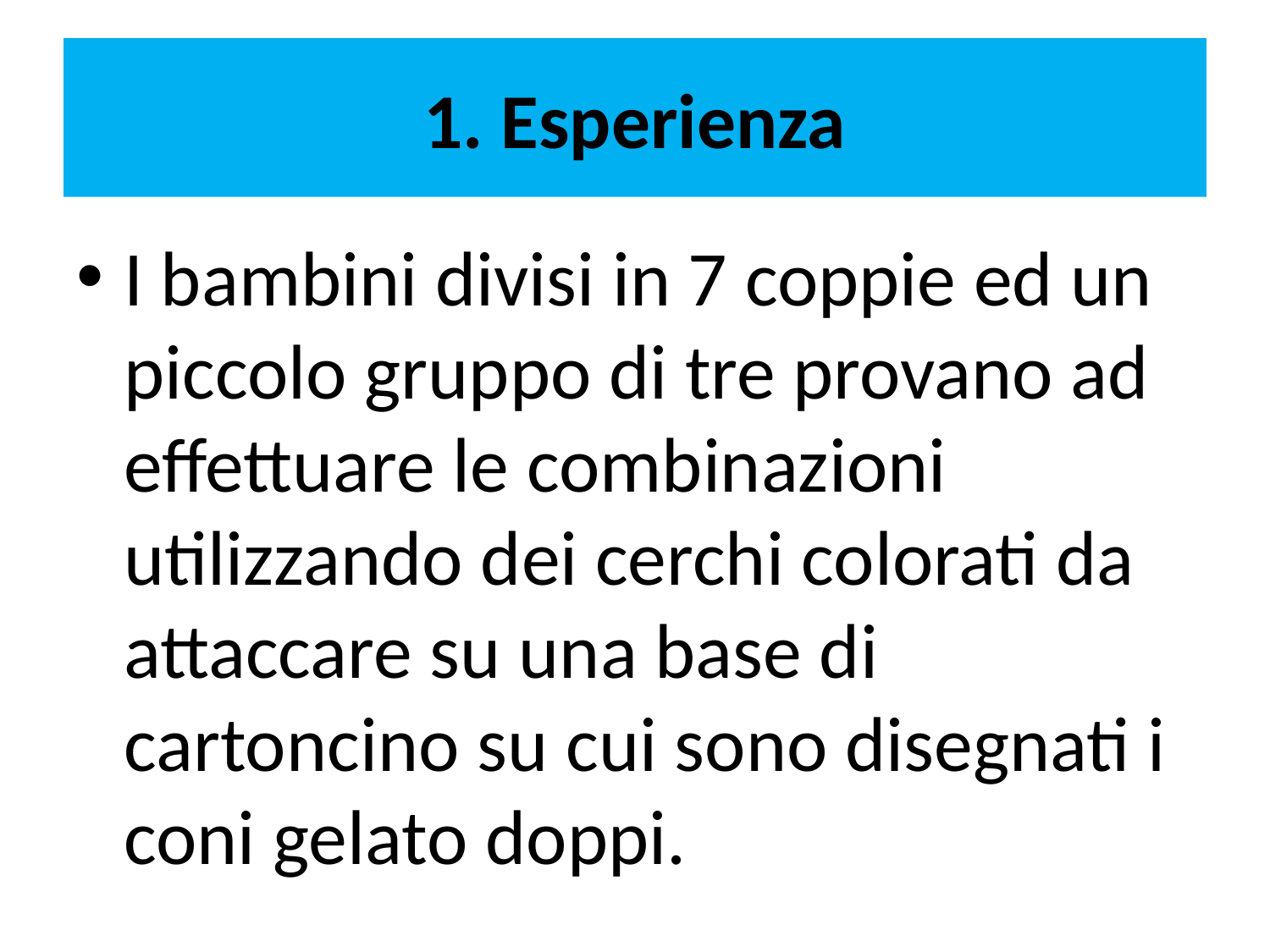

# 1. Esperienza
I bambini divisi in 7 coppie ed un piccolo gruppo di tre provano ad effettuare le combinazioni utilizzando dei cerchi colorati da attaccare su una base di cartoncino su cui sono disegnati i coni gelato doppi.